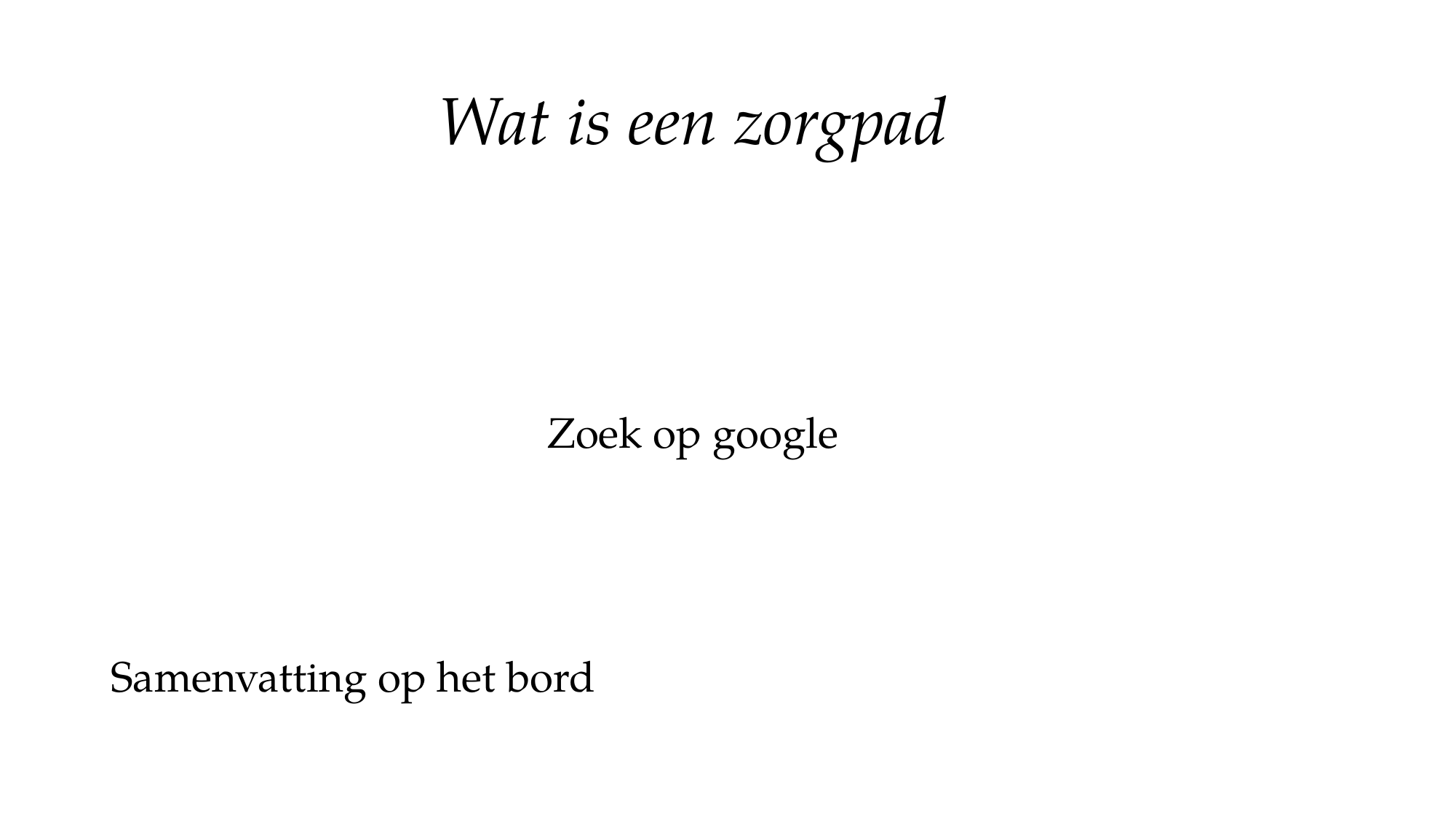

# Wat is een zorgpad

				Zoek op google

Samenvatting op het bord